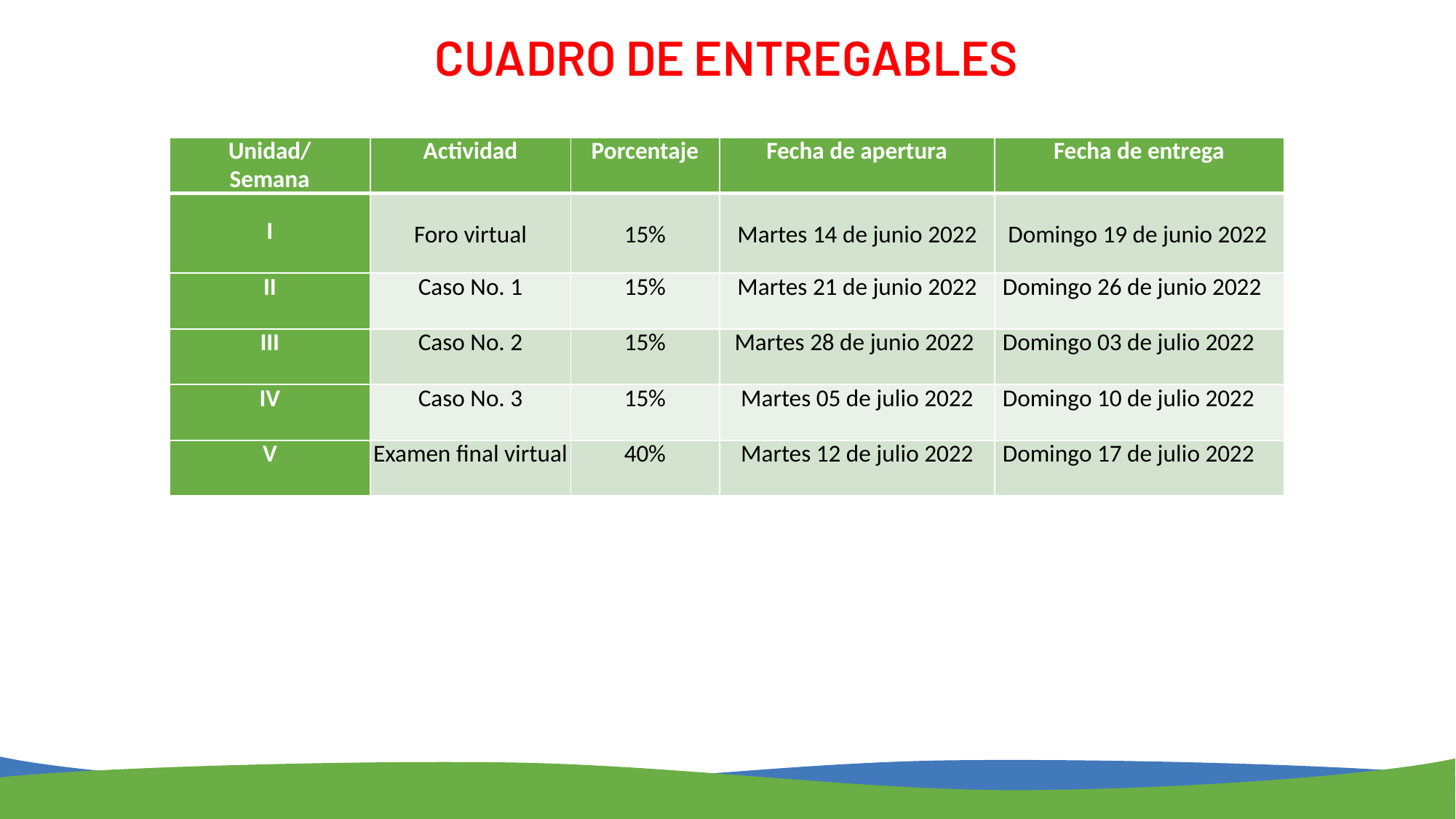

# CUADRO DE ENTREGABLES
| Unidad/ Semana | Actividad | Porcentaje | Fecha de apertura | Fecha de entrega |
| --- | --- | --- | --- | --- |
| I | Foro virtual | 15% | Martes 14 de junio 2022 | Domingo 19 de junio 2022 |
| II | Caso No. 1 | 15% | Martes 21 de junio 2022 | Domingo 26 de junio 2022 |
| III | Caso No. 2 | 15% | Martes 28 de junio 2022 | Domingo 03 de julio 2022 |
| IV | Caso No. 3 | 15% | Martes 05 de julio 2022 | Domingo 10 de julio 2022 |
| V | Examen final virtual | 40% | Martes 12 de julio 2022 | Domingo 17 de julio 2022 |